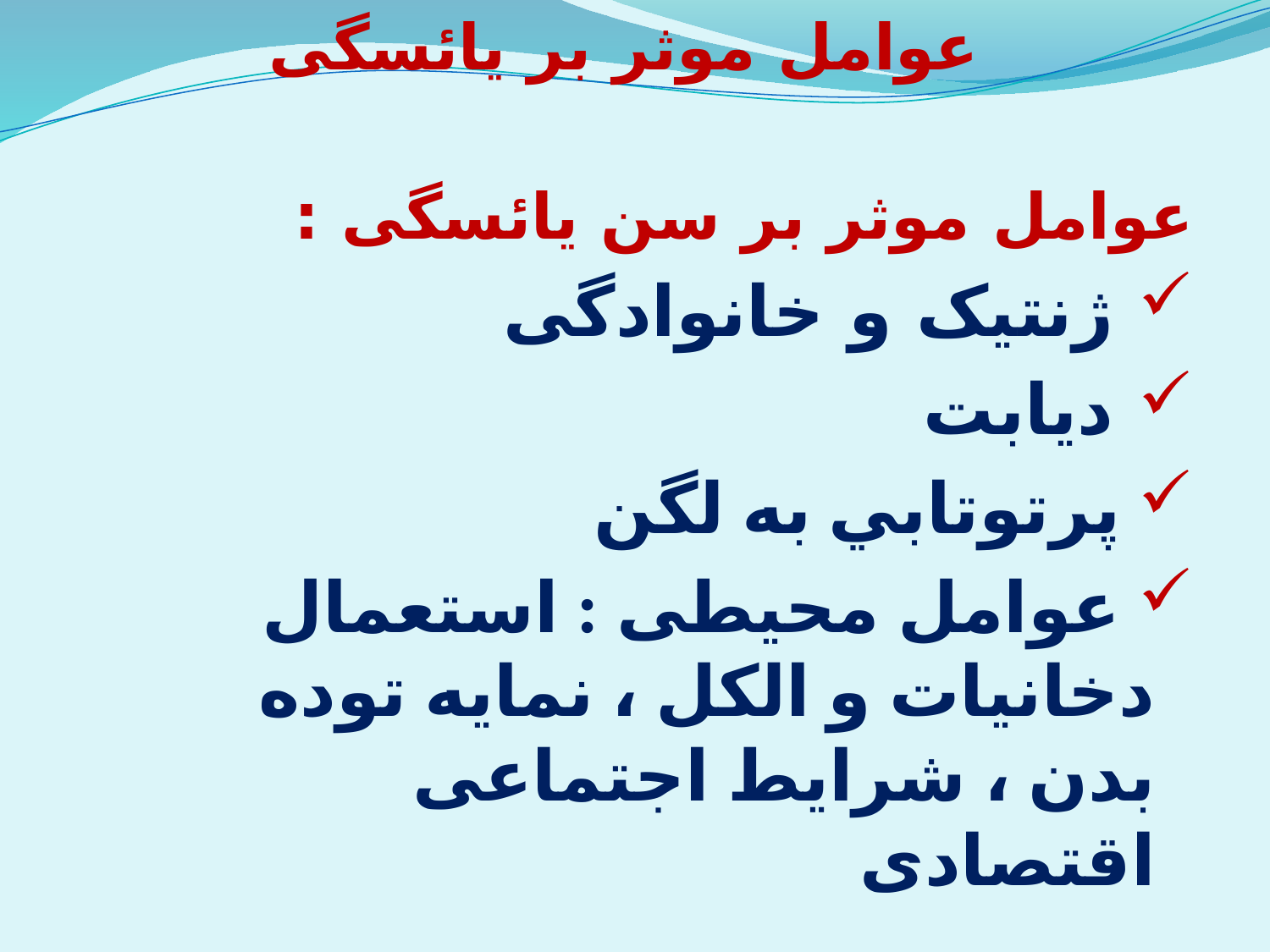

# عوامل موثر بر یائسگی
عوامل موثر بر سن یائسگی :
 ژنتیک و خانوادگی
 دیابت
 پرتوتابي به لگن
 عوامل محیطی : استعمال دخانیات و الکل ، نمایه توده بدن ، شرایط اجتماعی اقتصادی